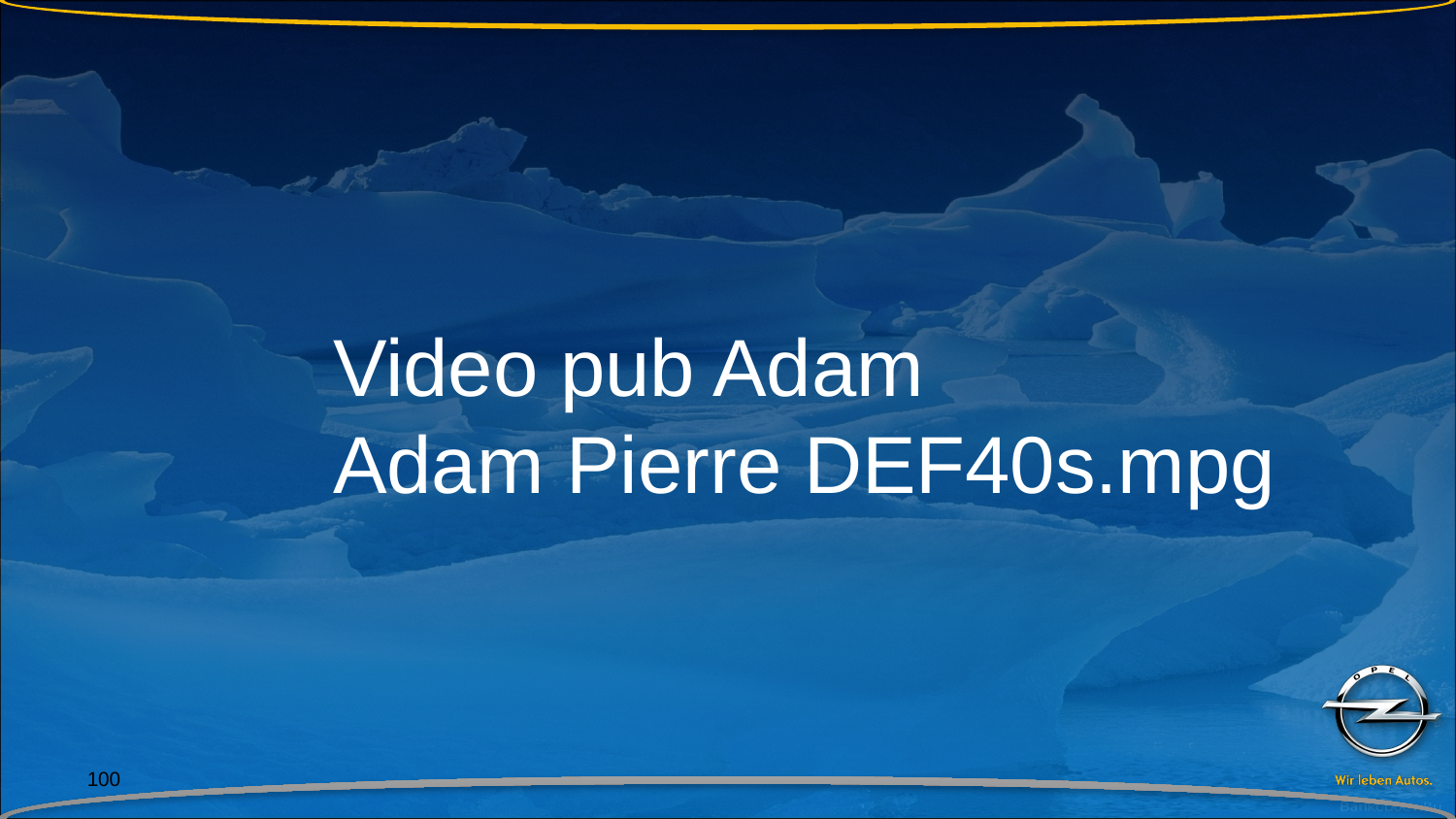

Video pub Adam
Adam Pierre DEF40s.mpg
100